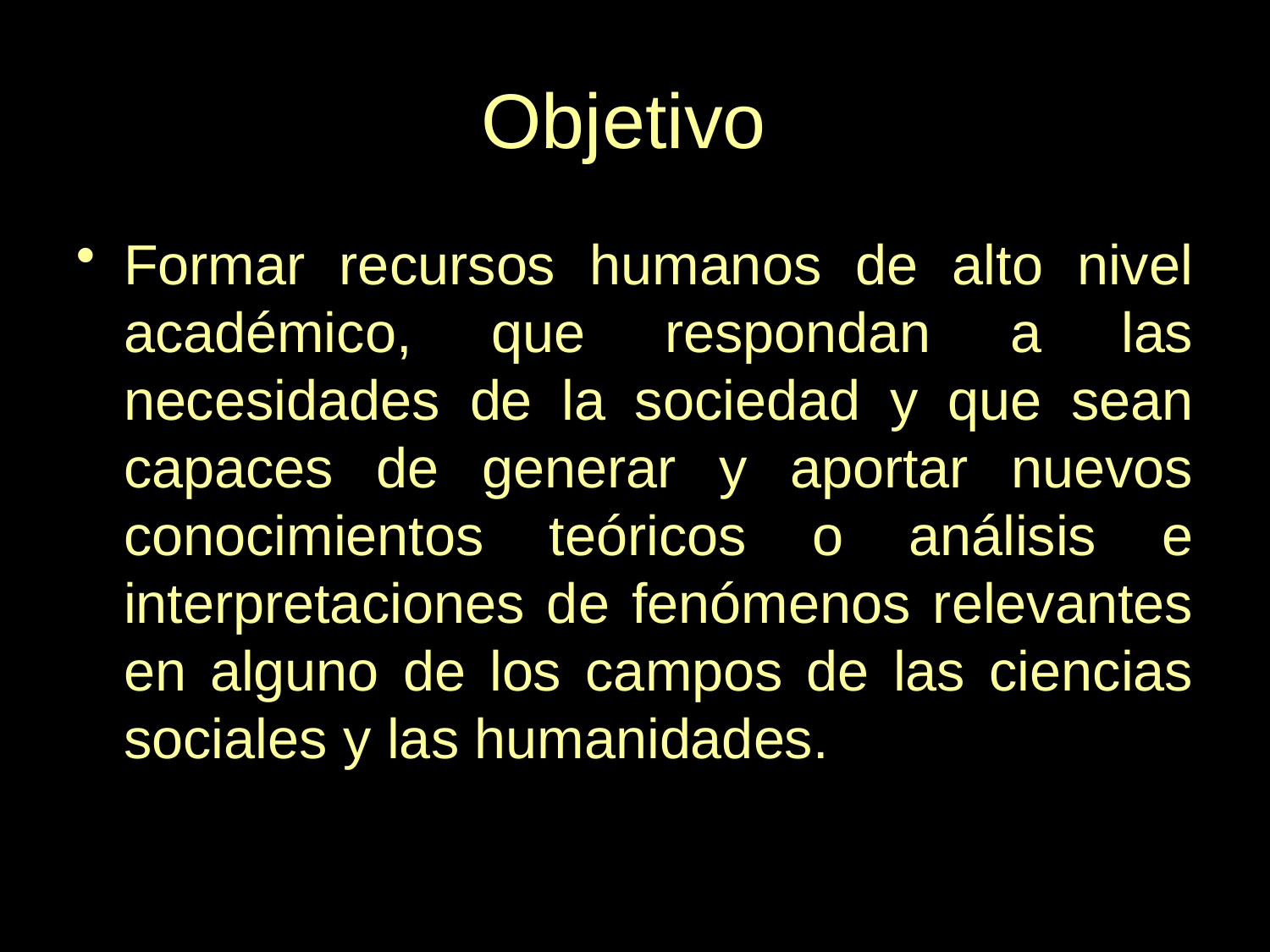

Objetivo
Formar recursos humanos de alto nivel académico, que respondan a las necesidades de la sociedad y que sean capaces de generar y aportar nuevos conocimientos teóricos o análisis e interpretaciones de fenómenos relevantes en alguno de los campos de las ciencias sociales y las humanidades.